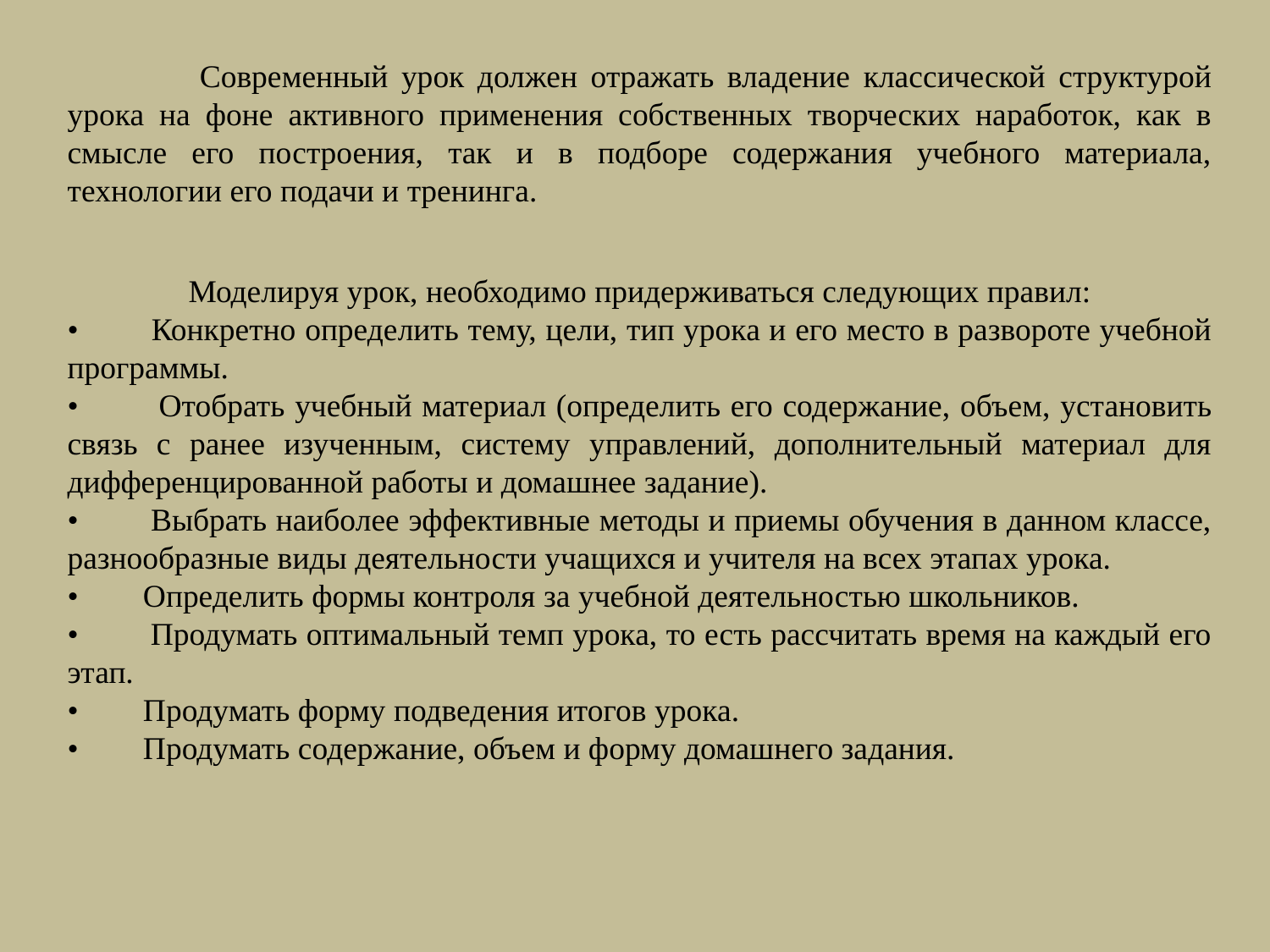

Современный урок должен отражать владение классической структурой урока на фоне активного применения собственных творческих наработок, как в смысле его построения, так и в подборе содержания учебного материала, технологии его подачи и тренинга.
Моделируя урок, необходимо придерживаться следующих правил:
•        Конкретно определить тему, цели, тип урока и его место в развороте учебной программы.
•        Отобрать учебный материал (определить его содержание, объем, установить связь с ранее изученным, систему управлений, дополнительный материал для дифференцированной работы и домашнее задание).
•        Выбрать наиболее эффективные методы и приемы обучения в данном классе, разнообразные виды деятельности учащихся и учителя на всех этапах урока.
•        Определить формы контроля за учебной деятельностью школьников.
•        Продумать оптимальный темп урока, то есть рассчитать время на каждый его этап.
•        Продумать форму подведения итогов урока.
•        Продумать содержание, объем и форму домашнего задания.